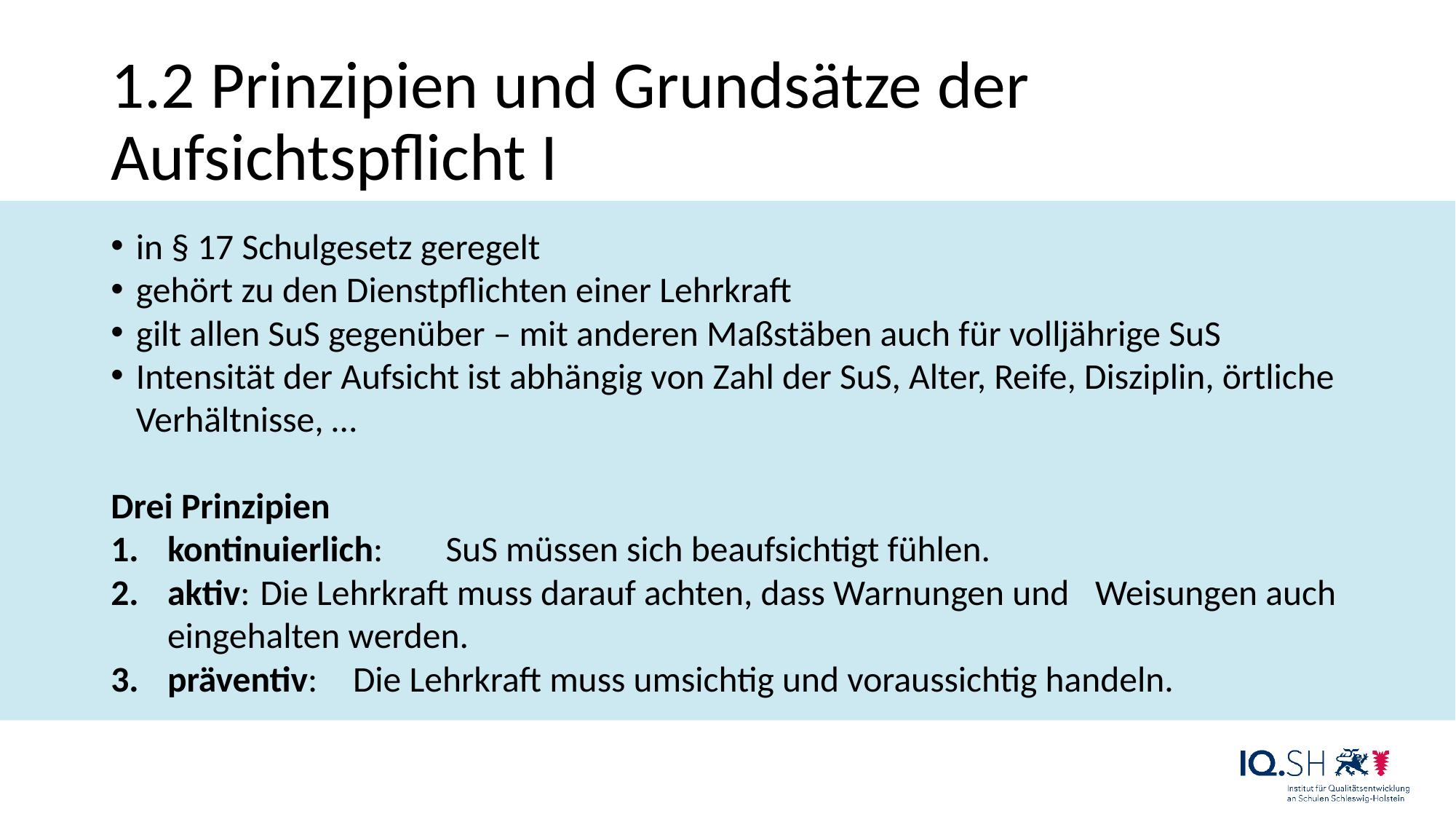

# 1.2 Prinzipien und Grundsätze der Aufsichtspflicht I
in § 17 Schulgesetz geregelt
gehört zu den Dienstpflichten einer Lehrkraft
gilt allen SuS gegenüber – mit anderen Maßstäben auch für volljährige SuS
Intensität der Aufsicht ist abhängig von Zahl der SuS, Alter, Reife, Disziplin, örtliche Verhältnisse, …

Drei Prinzipien
kontinuierlich: 	SuS müssen sich beaufsichtigt fühlen.
aktiv: 		Die Lehrkraft muss darauf achten, dass Warnungen und 			Weisungen auch eingehalten werden.
präventiv: 	Die Lehrkraft muss umsichtig und voraussichtig handeln.